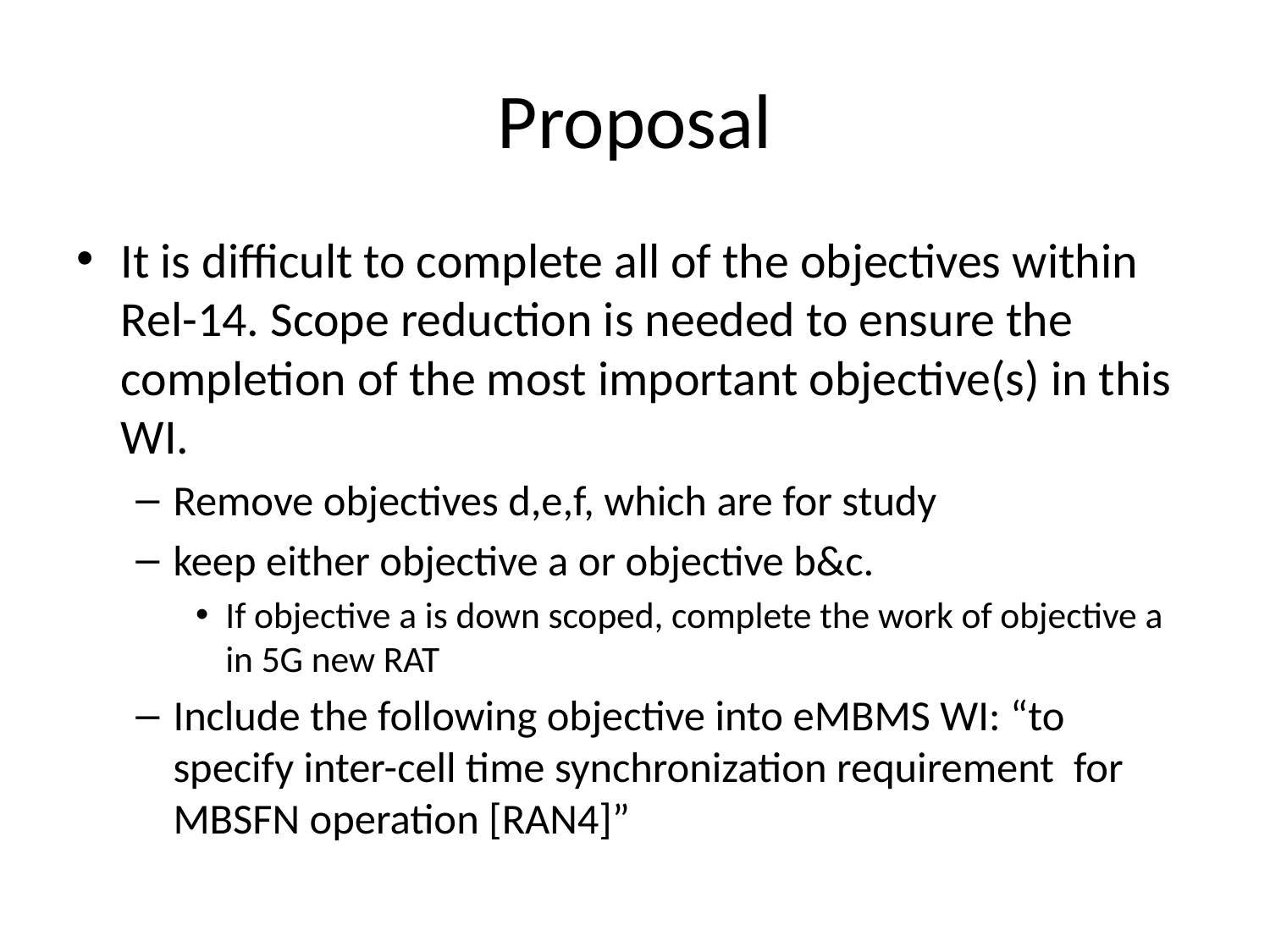

# Proposal
It is difficult to complete all of the objectives within Rel-14. Scope reduction is needed to ensure the completion of the most important objective(s) in this WI.
Remove objectives d,e,f, which are for study
keep either objective a or objective b&c.
If objective a is down scoped, complete the work of objective a in 5G new RAT
Include the following objective into eMBMS WI: “to specify inter-cell time synchronization requirement  for MBSFN operation [RAN4]”